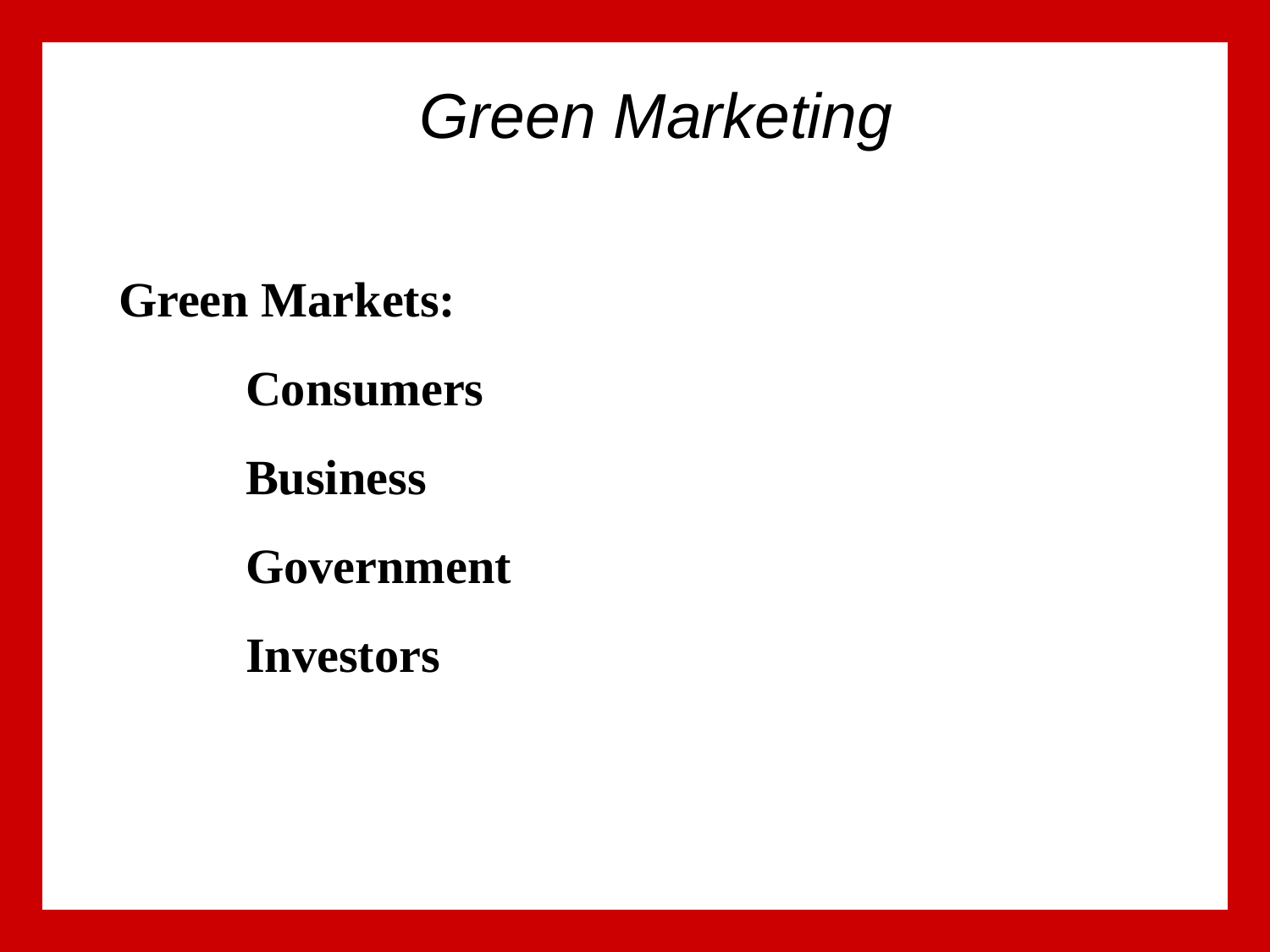

Green Marketing
# Green Markets: Consumers Business Government Investors